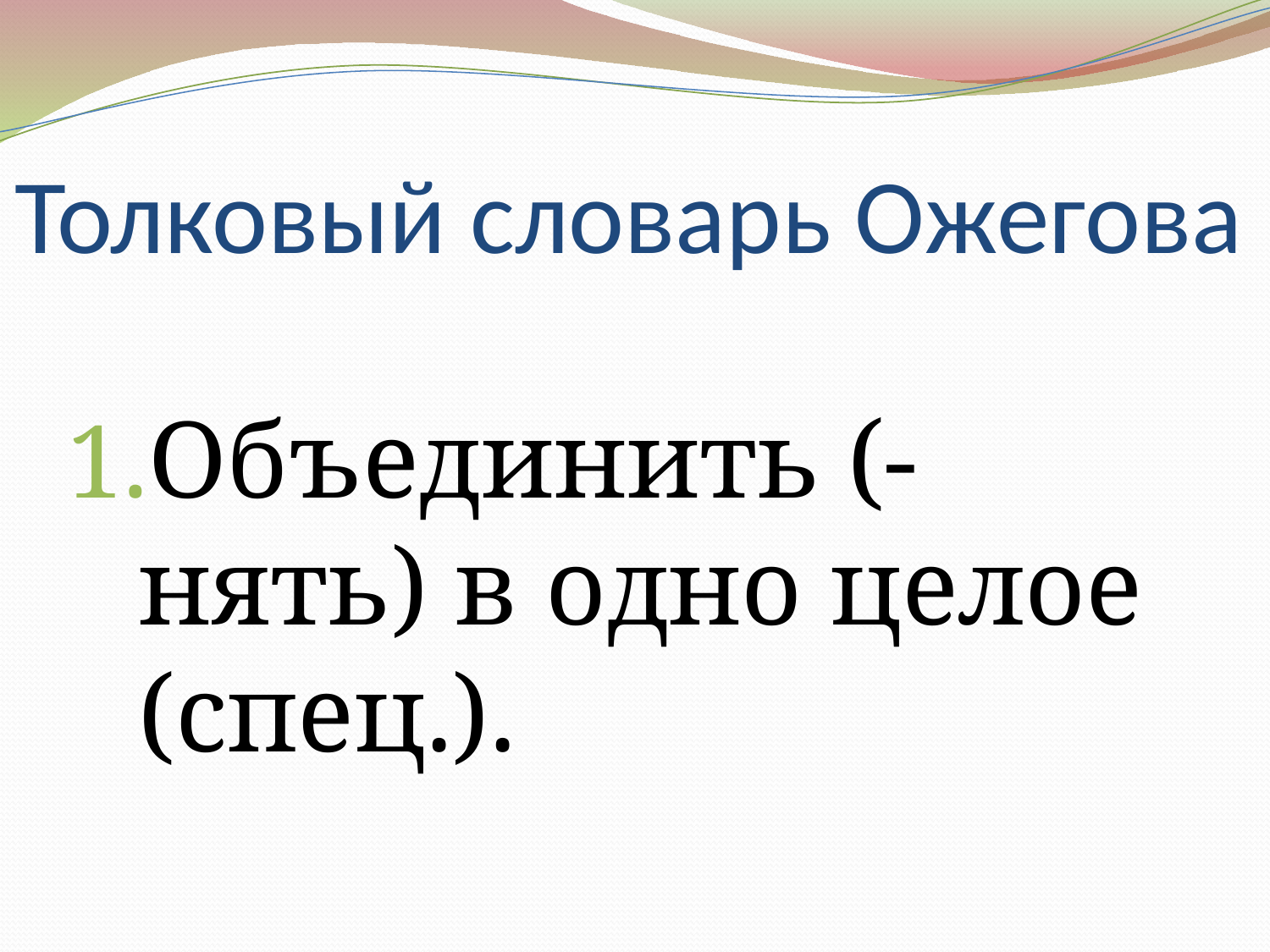

# Толковый словарь Ожегова
Объединить (-нять) в одно целое (спец.).